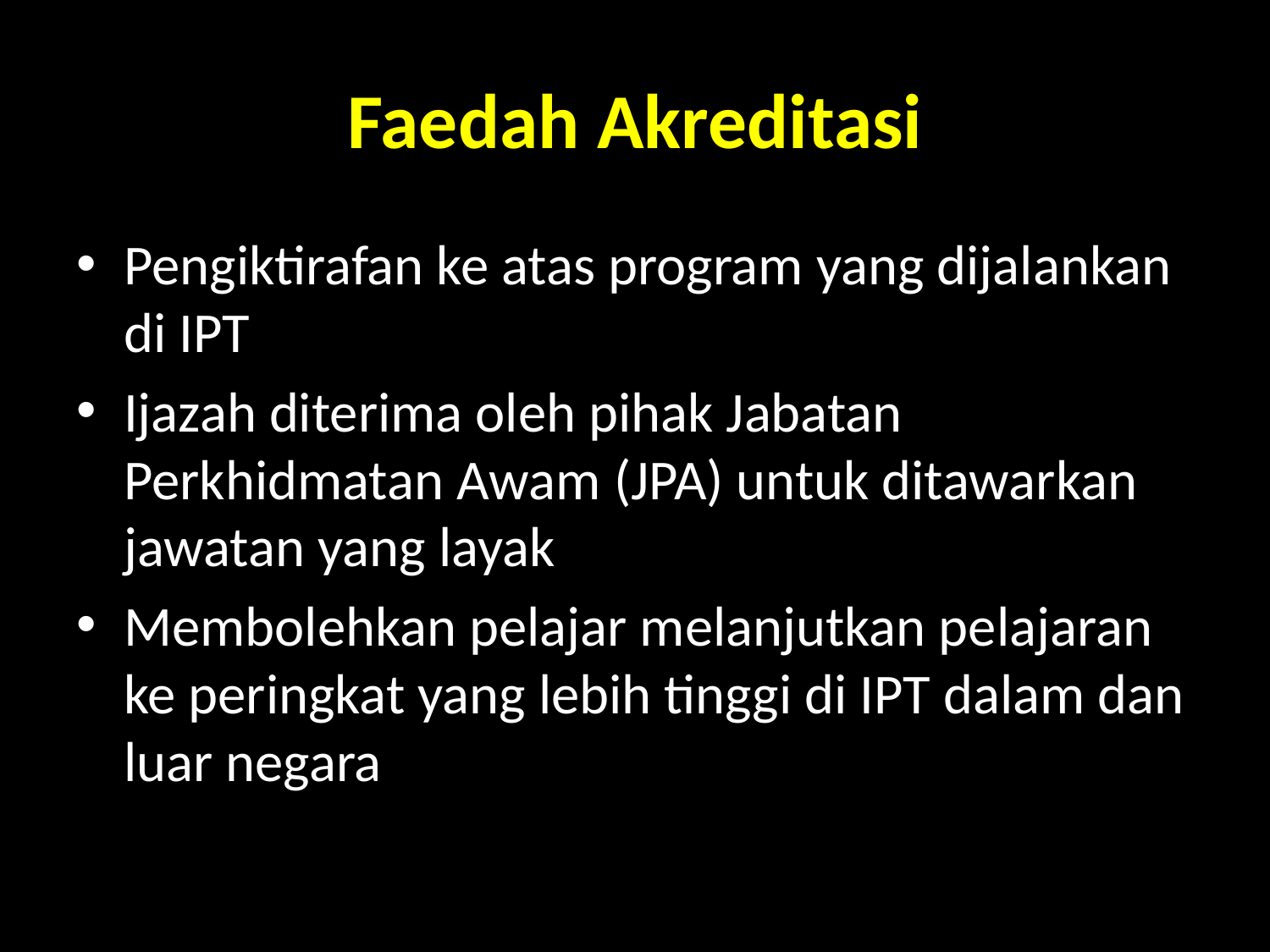

# Faedah Akreditasi
Pengiktirafan ke atas program yang dijalankan di IPT
Ijazah diterima oleh pihak Jabatan Perkhidmatan Awam (JPA) untuk ditawarkan jawatan yang layak
Membolehkan pelajar melanjutkan pelajaran ke peringkat yang lebih tinggi di IPT dalam dan luar negara